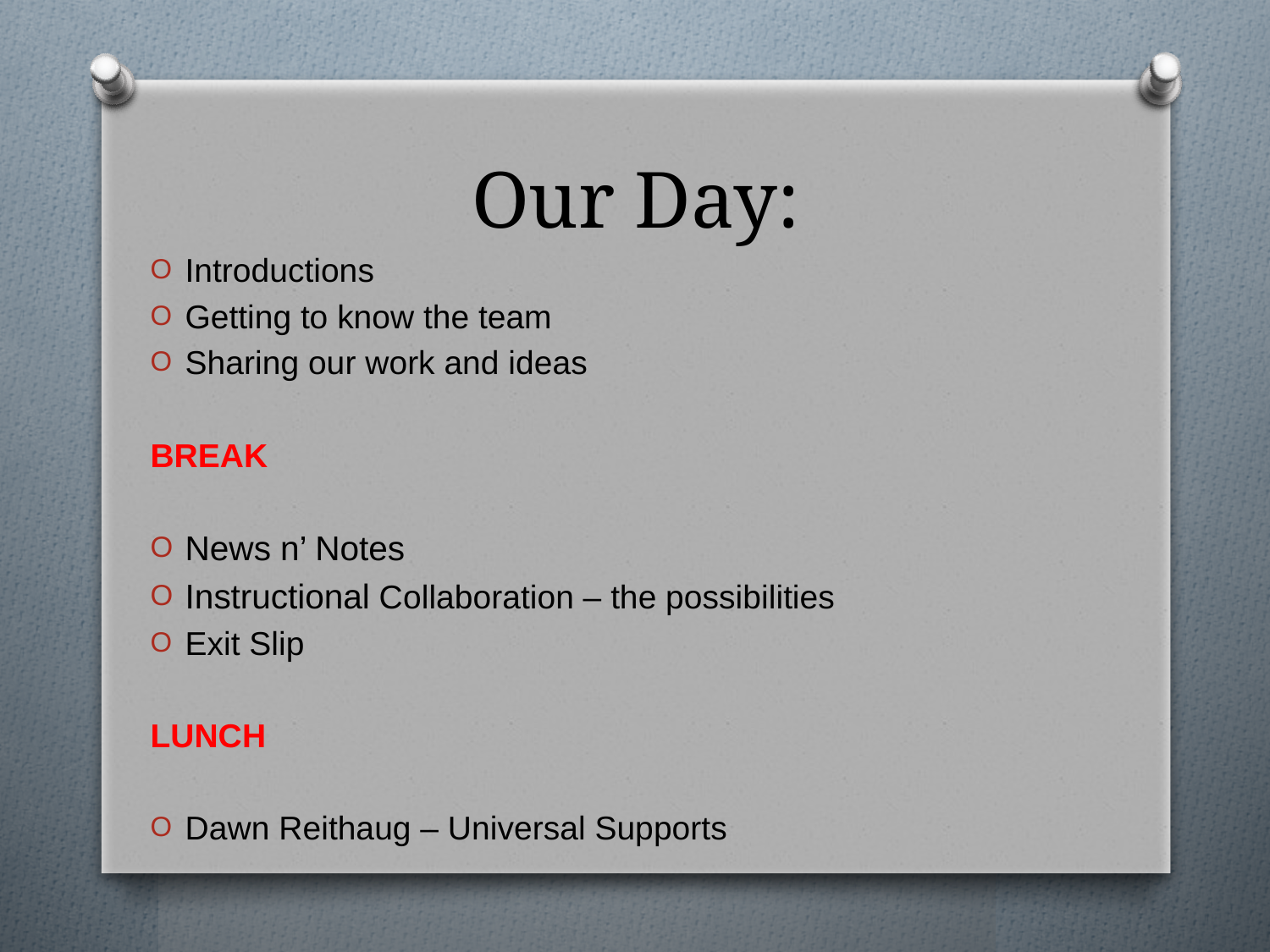

# Our Day:
Introductions
Getting to know the team
Sharing our work and ideas

BREAK

News n’ Notes
Instructional Collaboration – the possibilities
Exit Slip

LUNCH

Dawn Reithaug – Universal Supports